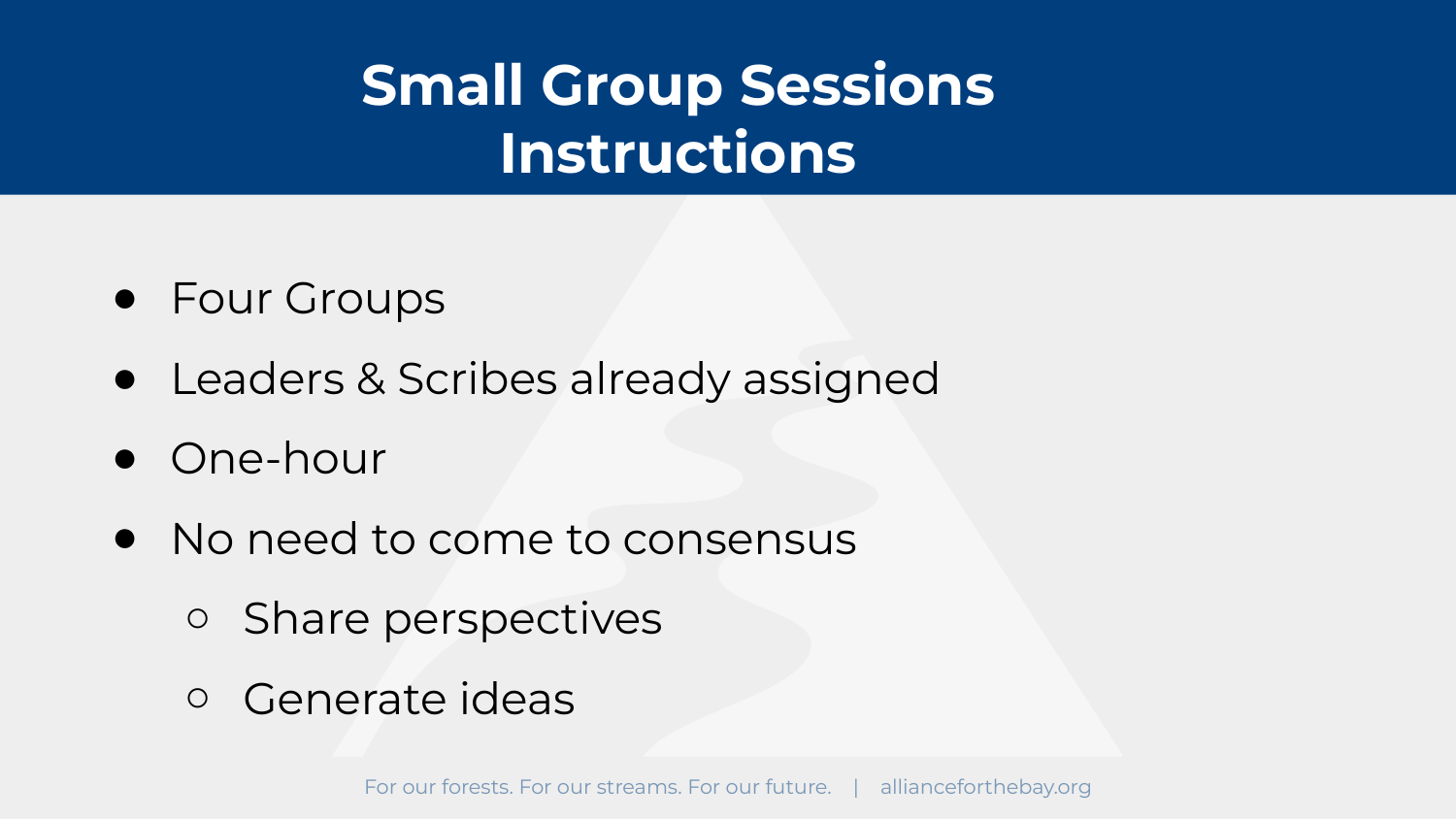

Small Group Sessions
Instructions

Four Groups
Leaders & Scribes already assigned
One-hour
No need to come to consensus
Share perspectives
Generate ideas